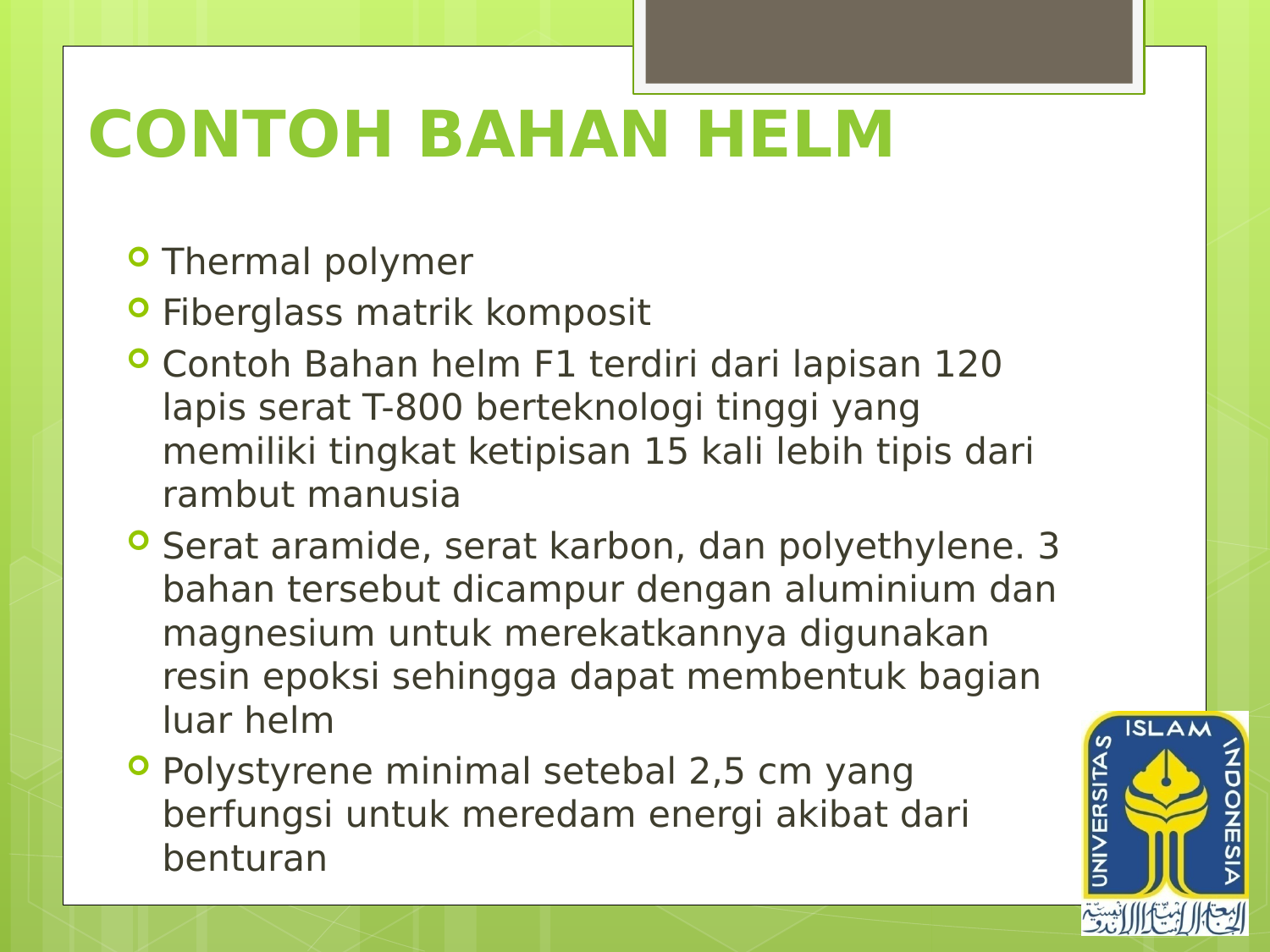

# Contoh Bahan helm
Thermal polymer
Fiberglass matrik komposit
Contoh Bahan helm F1 terdiri dari lapisan 120 lapis serat T-800 berteknologi tinggi yang memiliki tingkat ketipisan 15 kali lebih tipis dari rambut manusia
Serat aramide, serat karbon, dan polyethylene. 3 bahan tersebut dicampur dengan aluminium dan magnesium untuk merekatkannya digunakan resin epoksi sehingga dapat membentuk bagian luar helm
Polystyrene minimal setebal 2,5 cm yang berfungsi untuk meredam energi akibat dari benturan